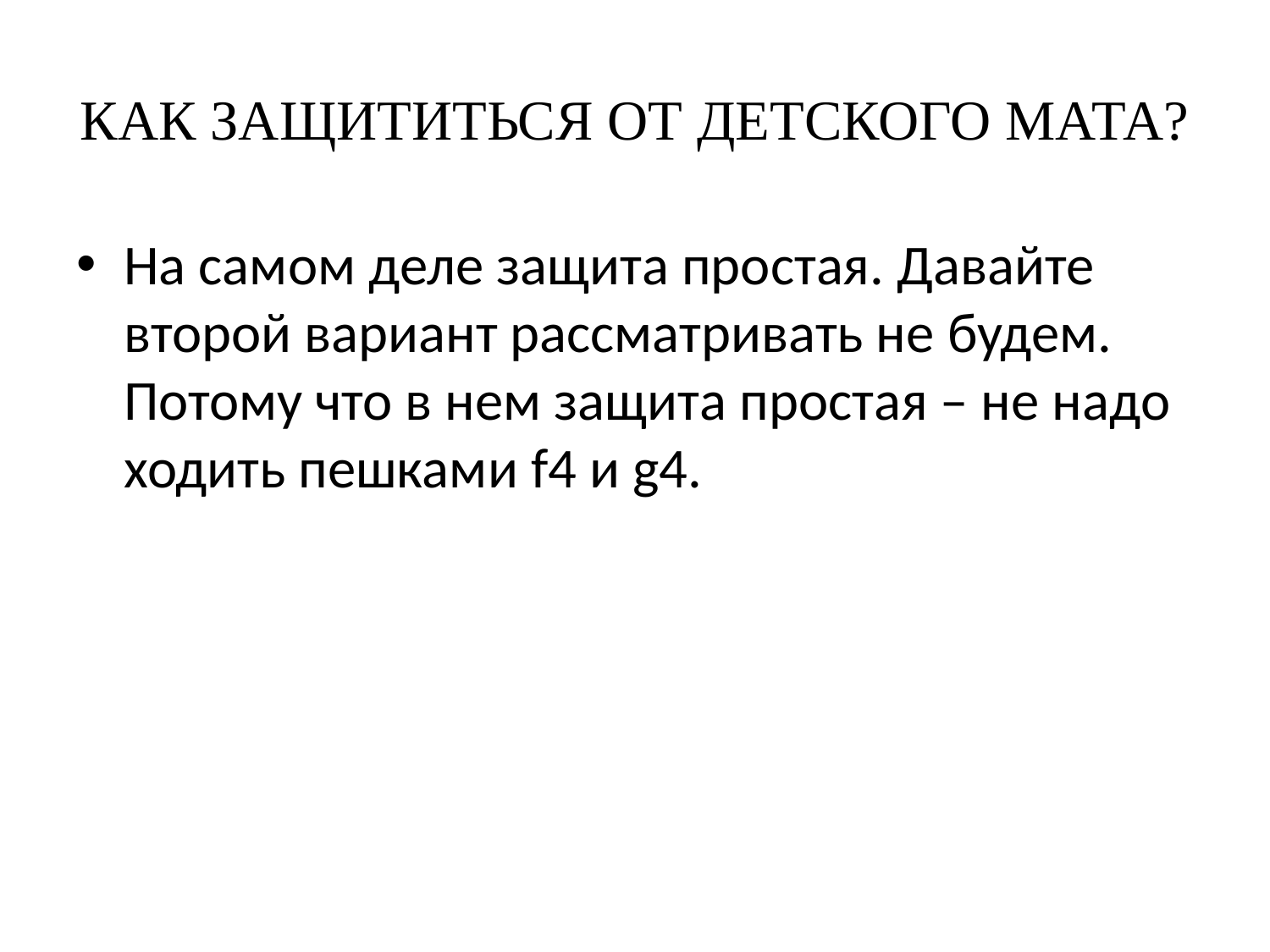

# КАК ЗАЩИТИТЬСЯ ОТ ДЕТСКОГО МАТА?
На самом деле защита простая. Давайте второй вариант рассматривать не будем. Потому что в нем защита простая – не надо ходить пешками f4 и g4.